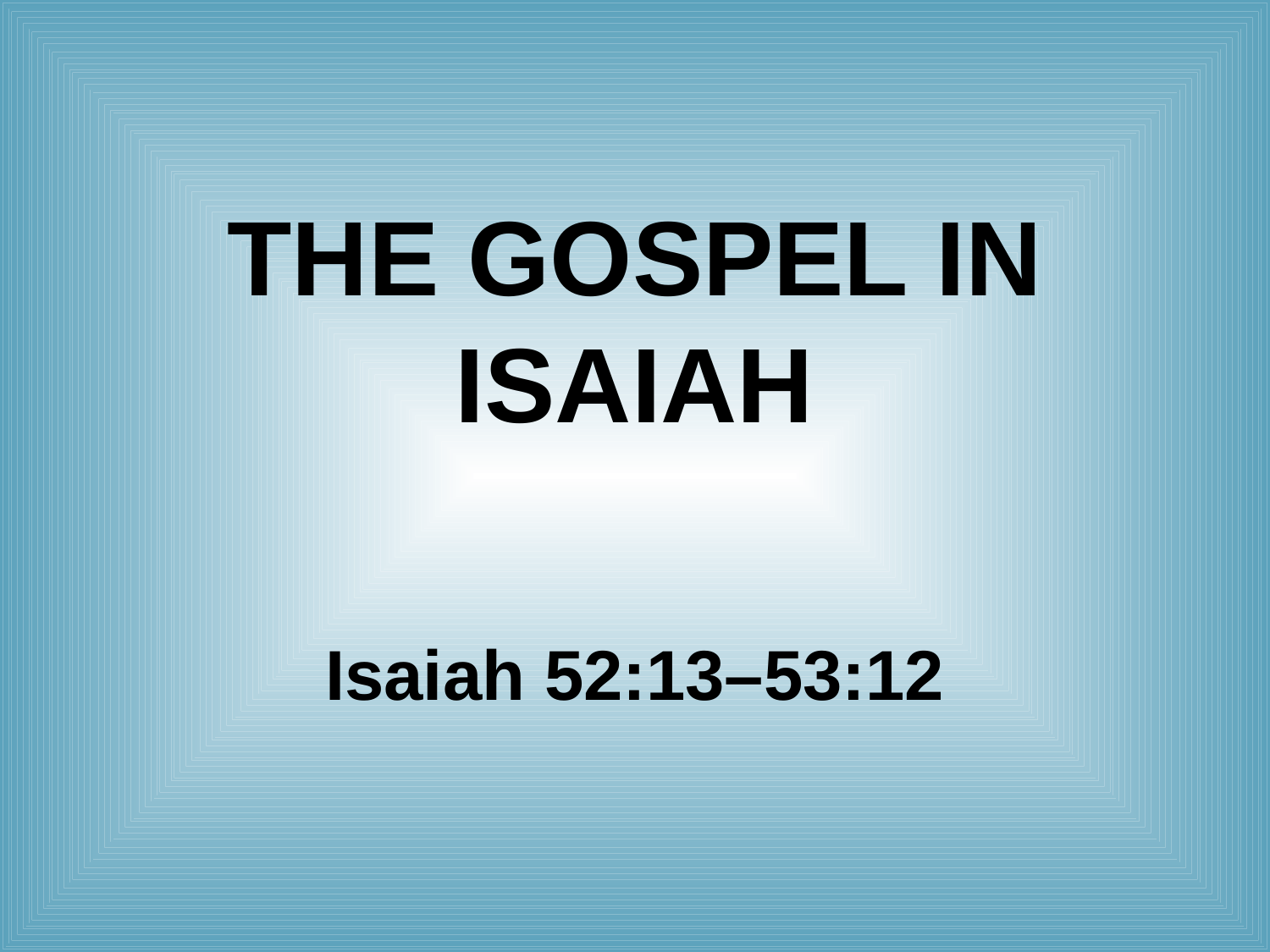

# The Gospel in Isaiah Isaiah 52:13–53:12